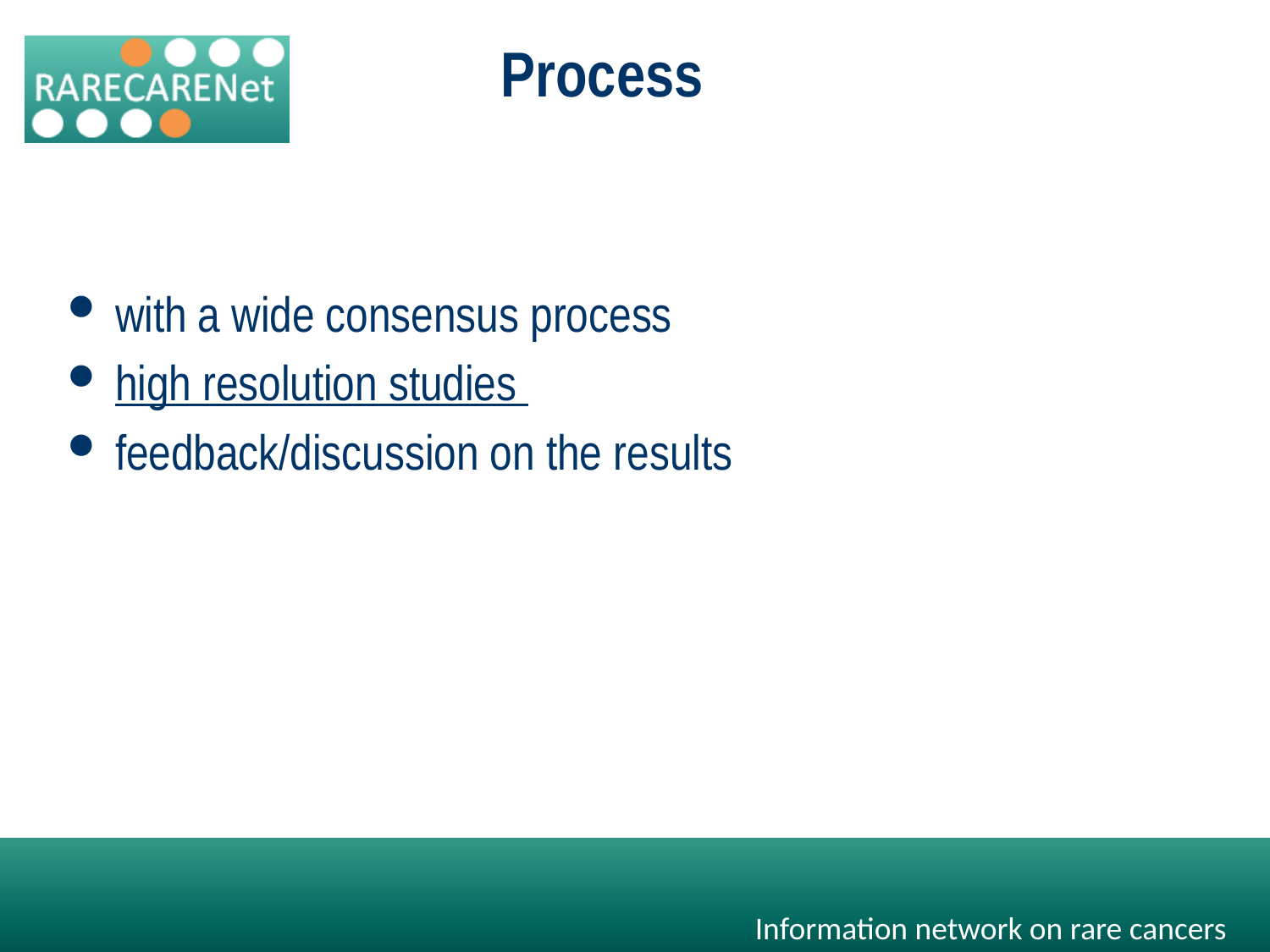

# Process
with a wide consensus process
high resolution studies
feedback/discussion on the results